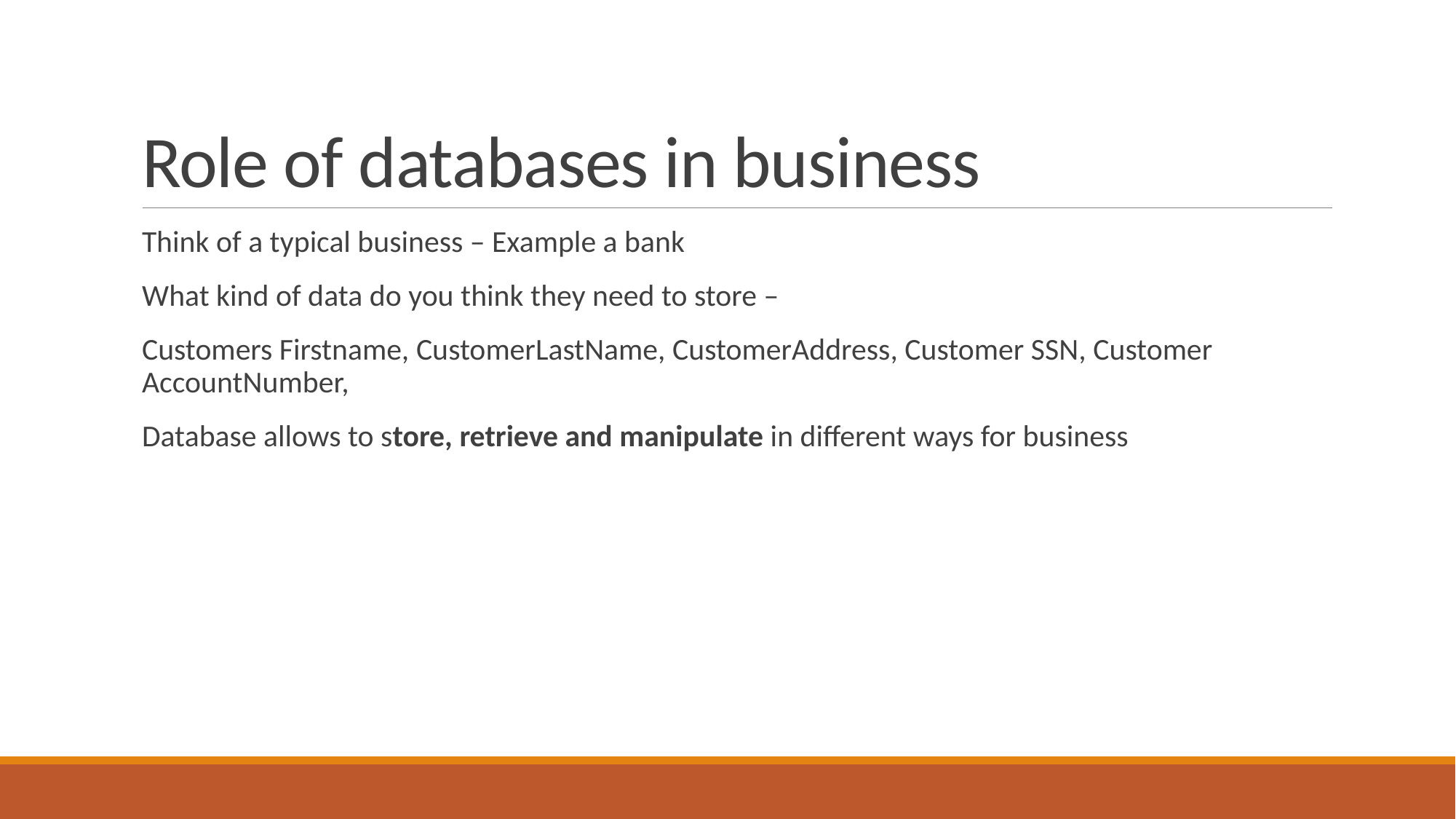

# Role of databases in business
Think of a typical business – Example a bank
What kind of data do you think they need to store –
Customers Firstname, CustomerLastName, CustomerAddress, Customer SSN, Customer AccountNumber,
Database allows to store, retrieve and manipulate in different ways for business